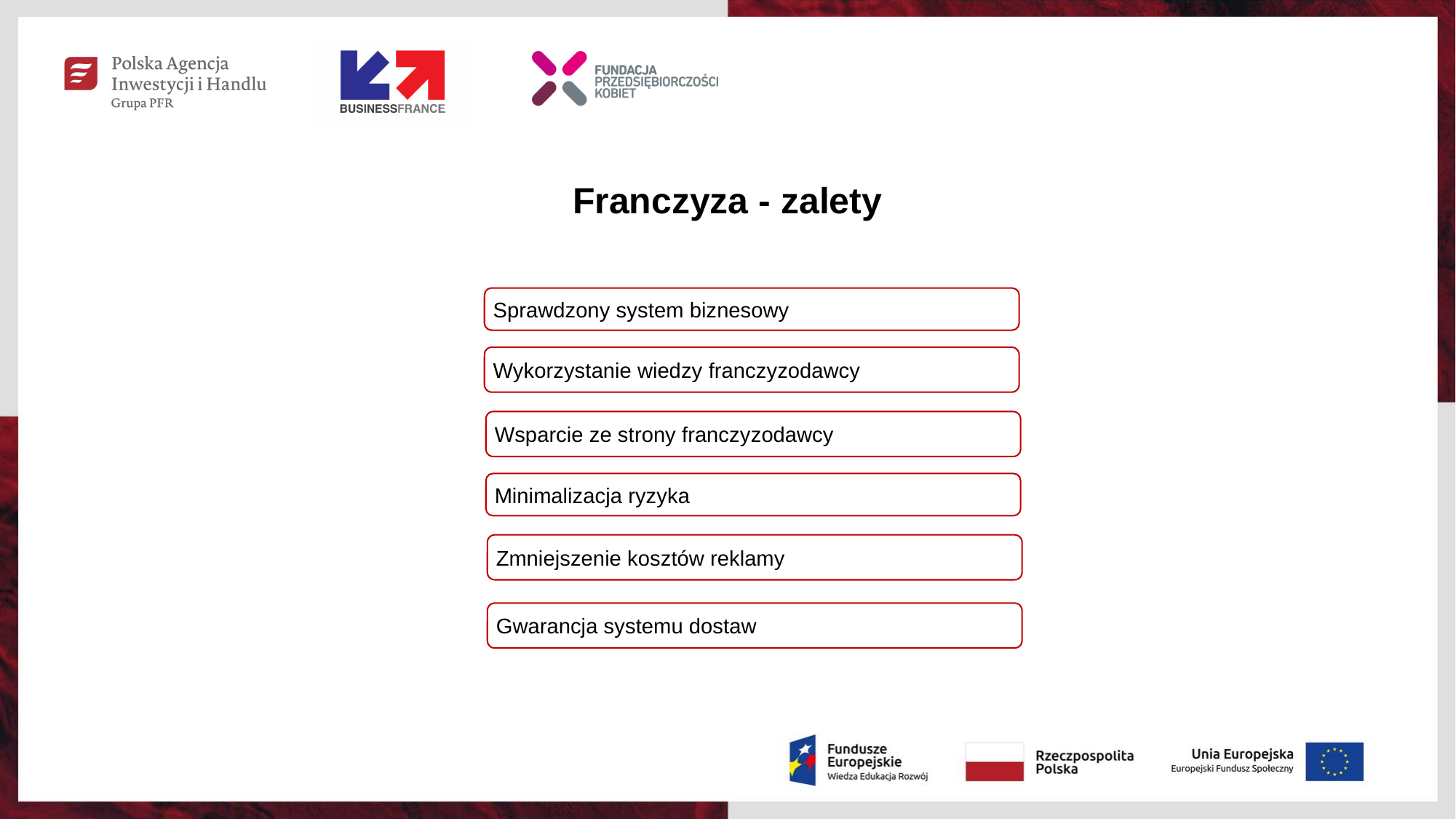

# Franczyza - zalety

Sprawdzony system biznesowy

Wykorzystanie wiedzy franczyzodawcy

Wsparcie ze strony franczyzodawcy

Minimalizacja ryzyka

Zmniejszenie kosztów reklamy

Gwarancja systemu dostaw